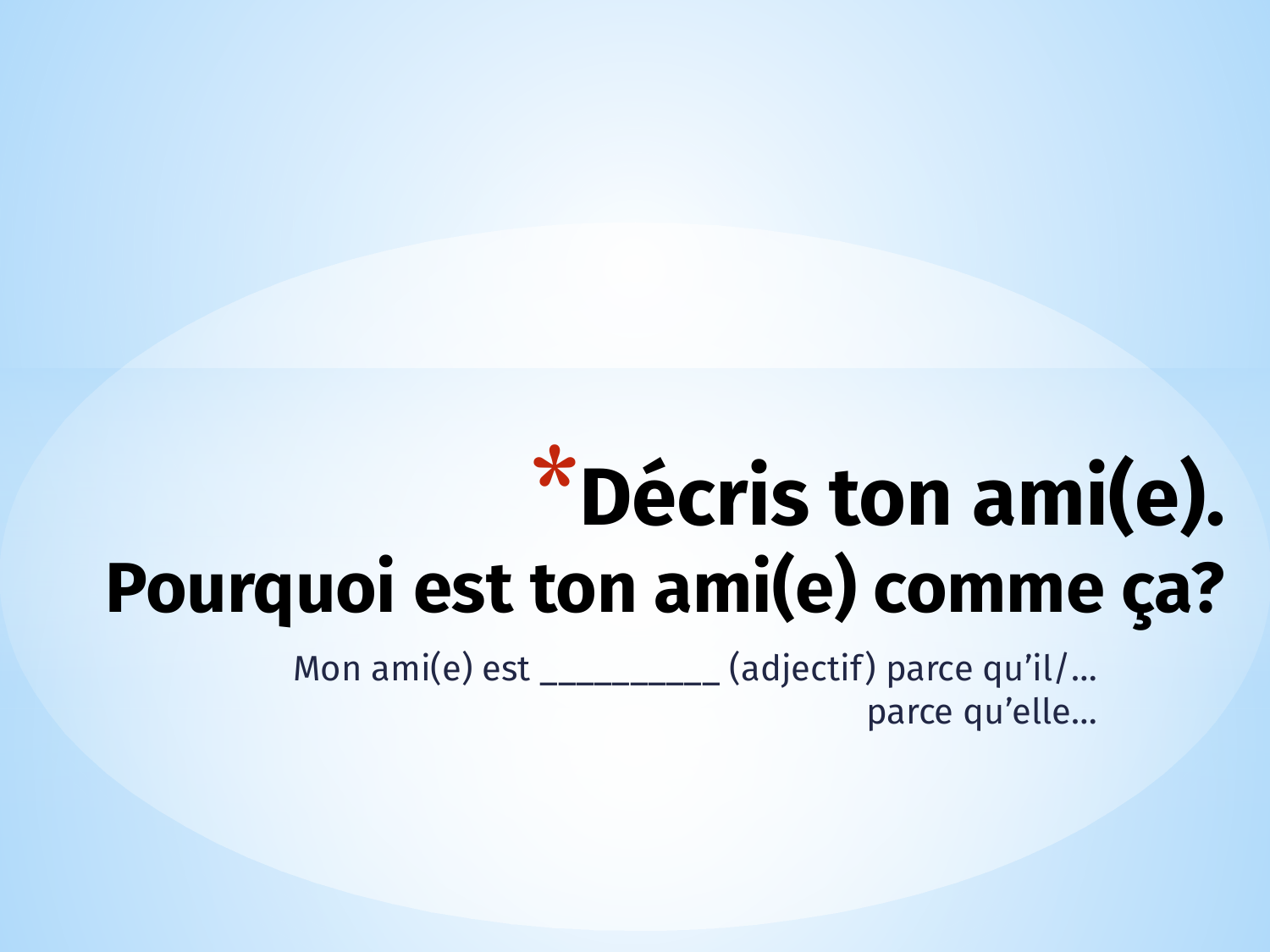

# Décris ton ami(e). Pourquoi est ton ami(e) comme ça?
Mon ami(e) est __________ (adjectif) parce qu’il/… parce qu’elle…